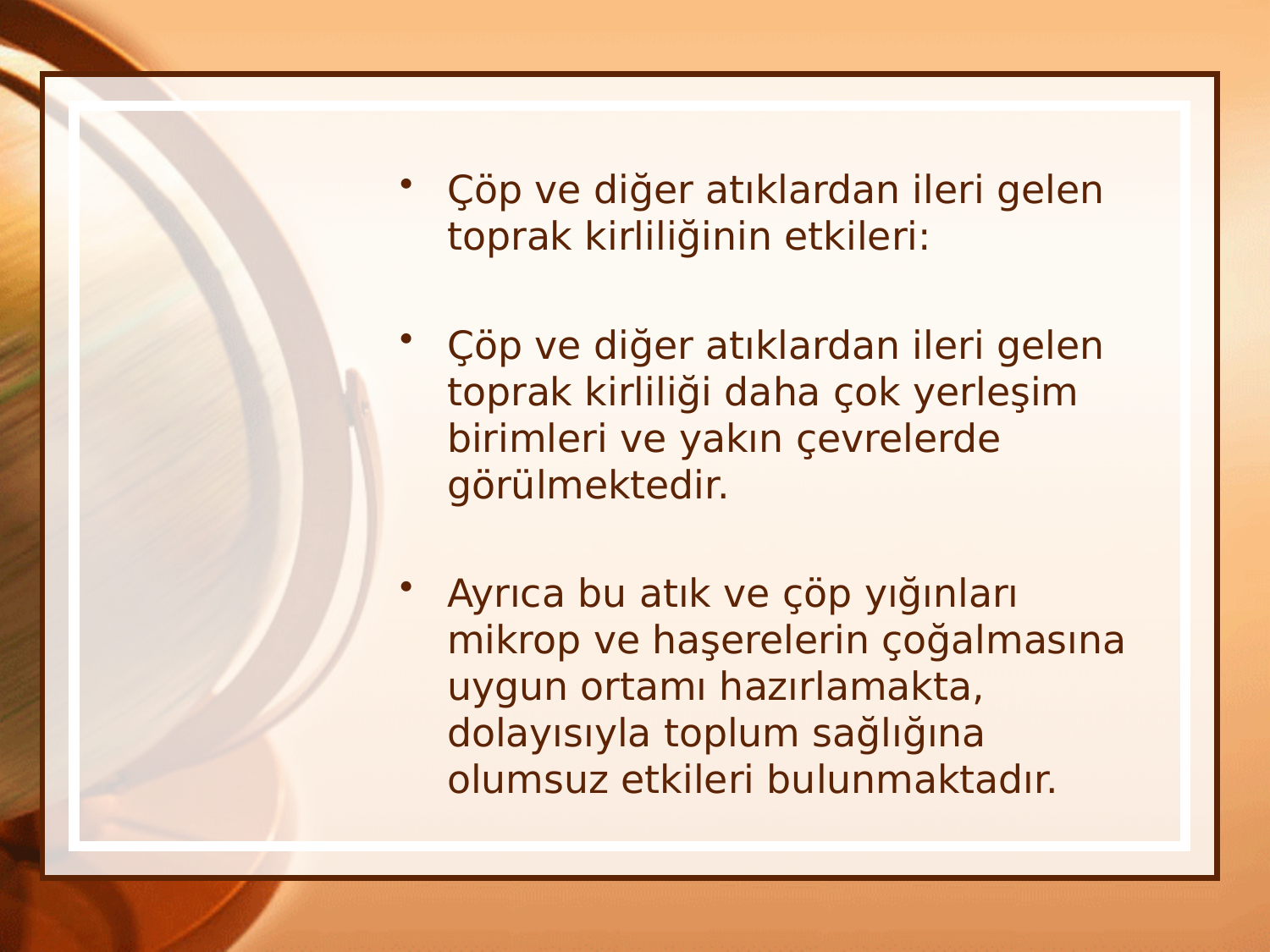

Çöp ve diğer atıklardan ileri gelen toprak kirliliğinin etkileri:

Çöp ve diğer atıklardan ileri gelen toprak kirliliği daha çok yerleşim birimleri ve yakın çevrelerde görülmektedir.

Ayrıca bu atık ve çöp yığınları mikrop ve haşerelerin çoğalmasına uygun ortamı hazırlamakta, dolayısıyla toplum sağlığına olumsuz etkileri bulunmaktadır.